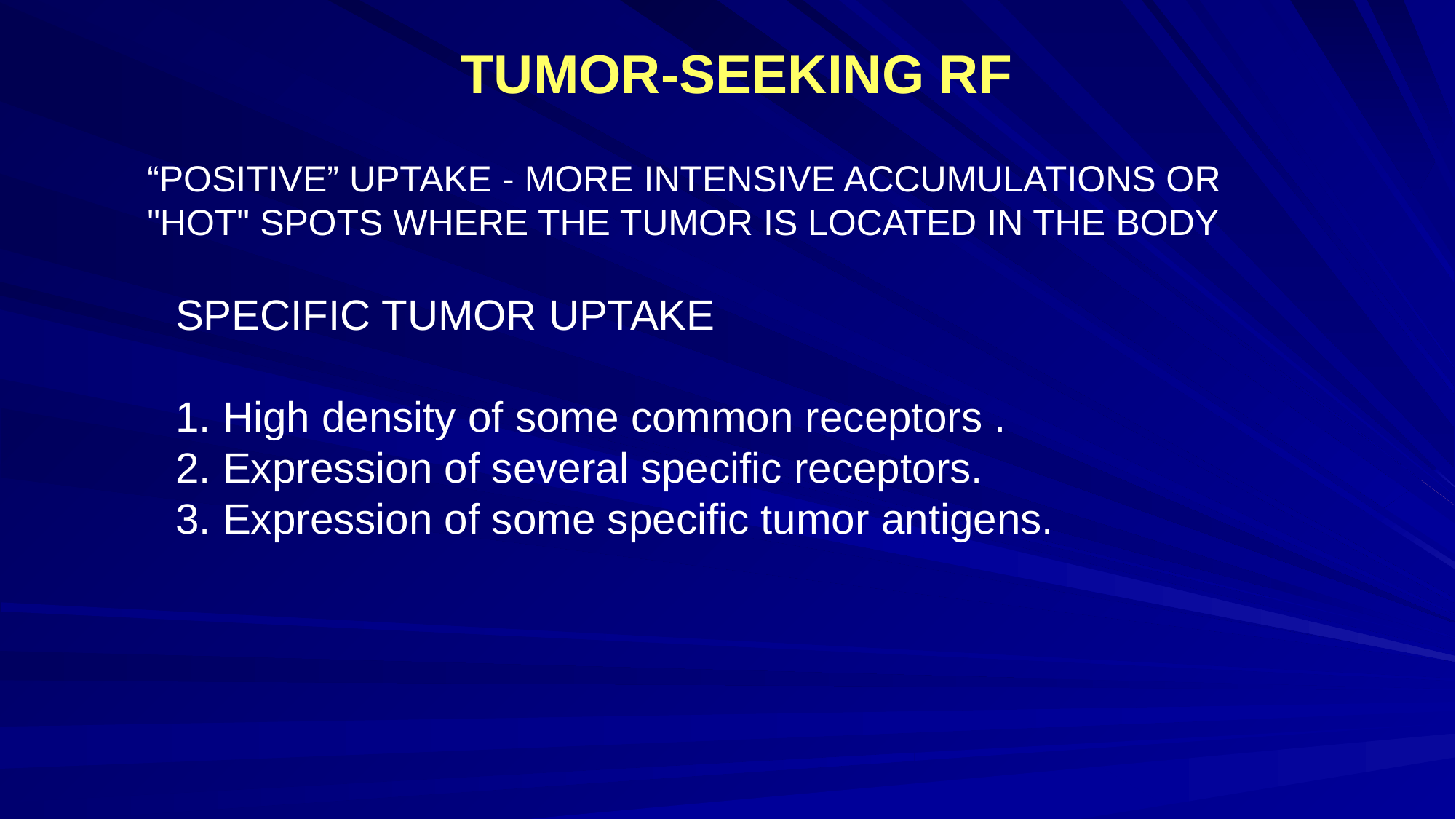

TUMOR-SEEKING RF

“POSITIVE” UPTAKE - MORE INTENSIVE ACCUMULATIONS OR "HOT" SPOTS WHERE THE TUMOR IS LOCATED IN THE BODY

SPECIFIC TUMOR UPTAKE

1. High density of some common receptors .
2. Expression of several specific receptors.
3. Expression of some specific tumor antigens.